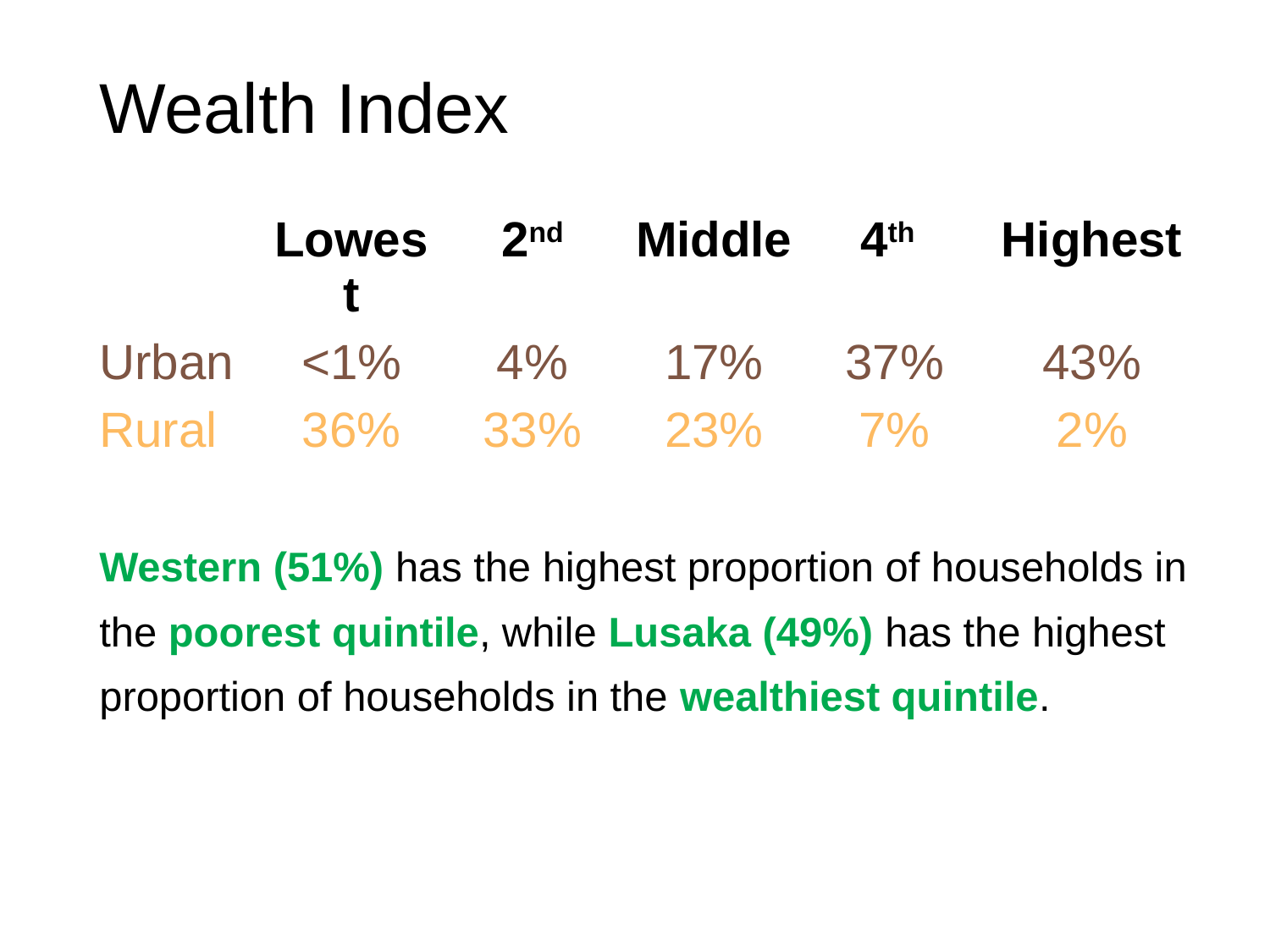

# Wealth Index
|  | Lowest | 2nd | Middle | 4th | Highest |
| --- | --- | --- | --- | --- | --- |
| Urban | <1% | 4% | 17% | 37% | 43% |
| Rural | 36% | 33% | 23% | 7% | 2% |
Western (51%) has the highest proportion of households in the poorest quintile, while Lusaka (49%) has the highest proportion of households in the wealthiest quintile.